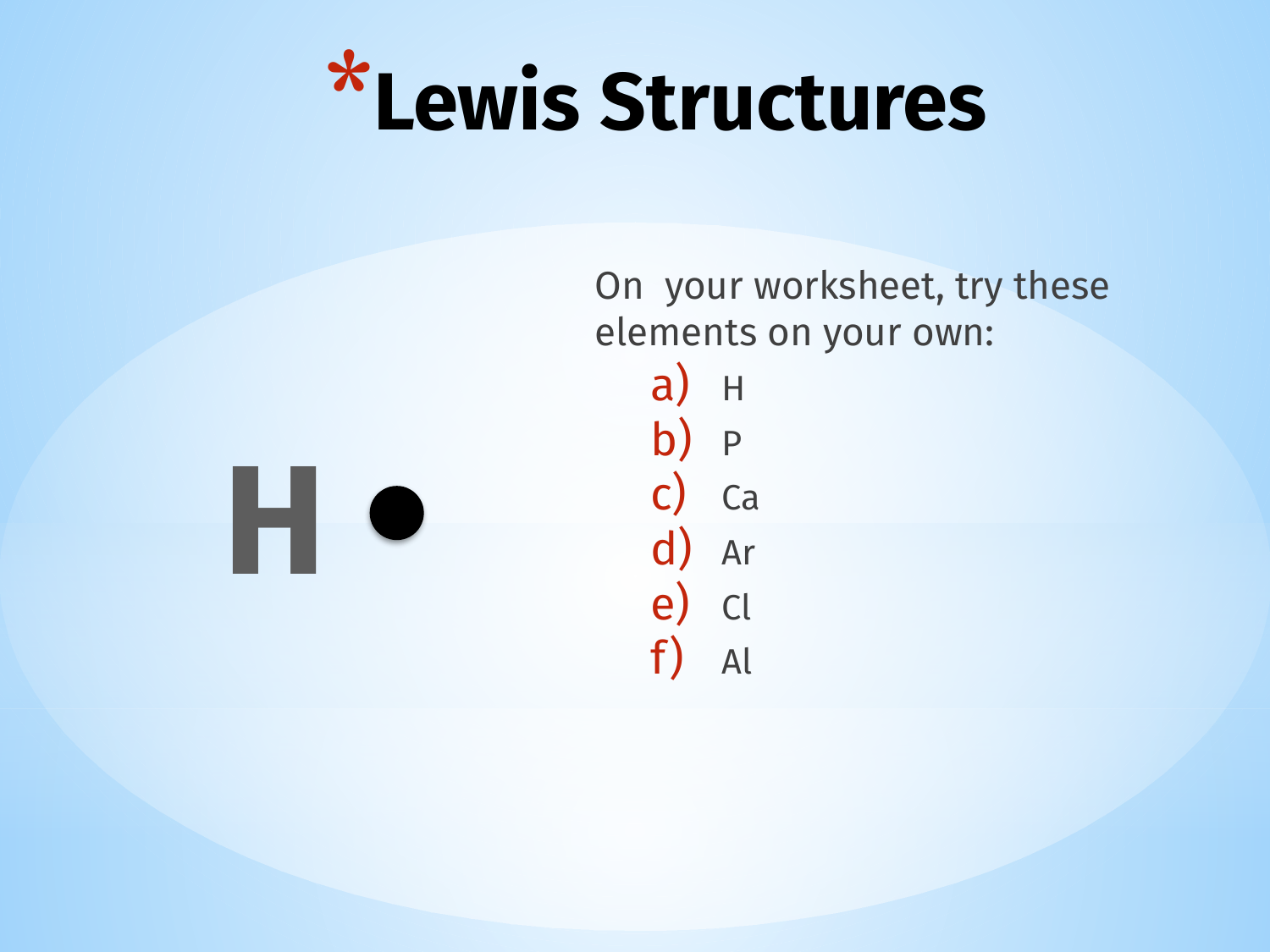

# Lewis Structures
On  your worksheet, try these elements on your own:
H
P
Ca
Ar
Cl
Al
H